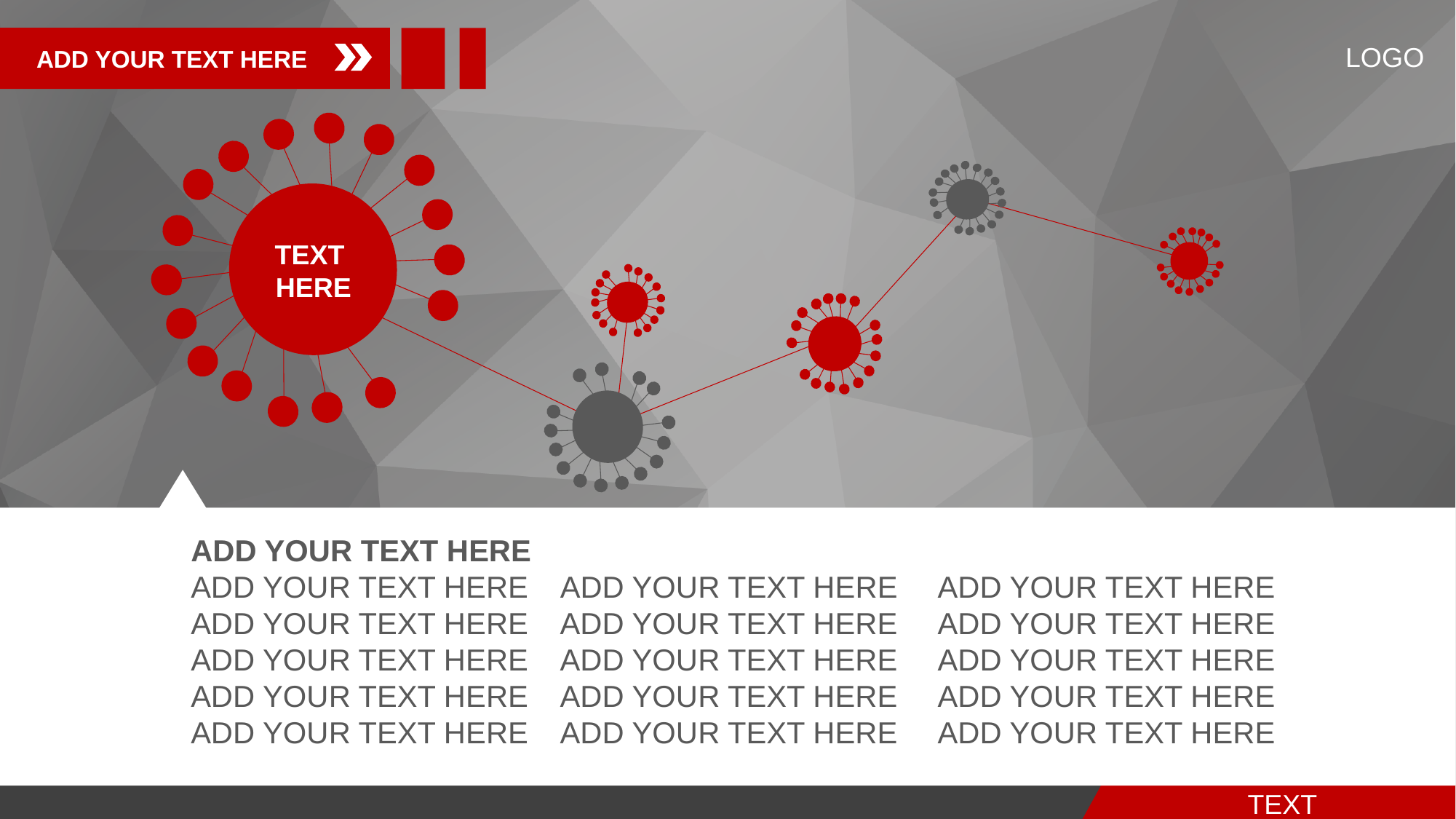

TEXT
HERE

ADD YOUR TEXT HERE
ADD YOUR TEXT HERE    ADD YOUR TEXT HERE     ADD YOUR TEXT HERE
ADD YOUR TEXT HERE    ADD YOUR TEXT HERE     ADD YOUR TEXT HERE
ADD YOUR TEXT HERE    ADD YOUR TEXT HERE     ADD YOUR TEXT HERE
ADD YOUR TEXT HERE    ADD YOUR TEXT HERE     ADD YOUR TEXT HERE
ADD YOUR TEXT HERE    ADD YOUR TEXT HERE     ADD YOUR TEXT HERE